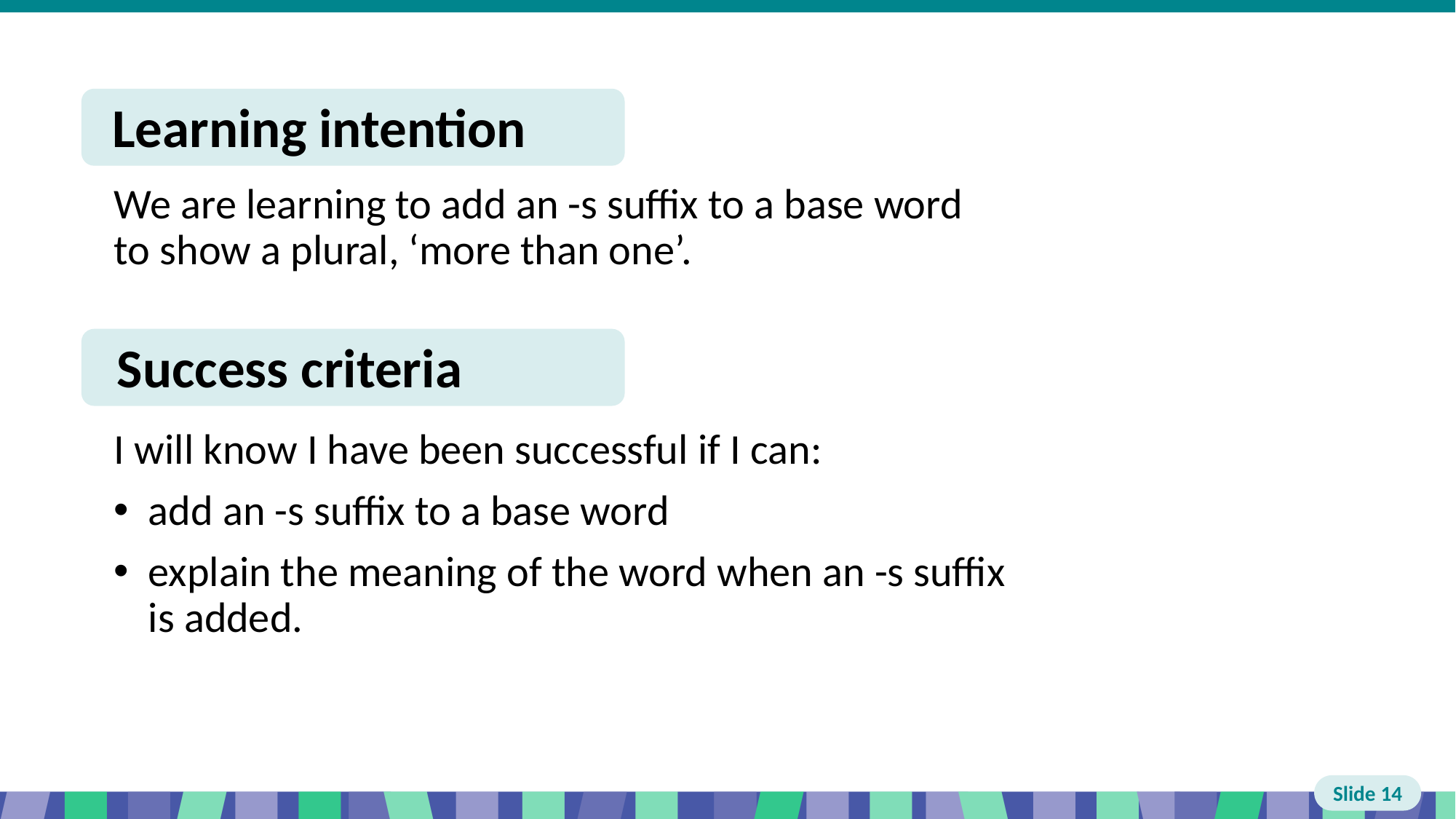

# Slide 14 Learning intention and success criteria
We are learning to add an -s suffix to a base word to show a plural, ‘more than one’.
I will know I have been successful if I can:
add an -s suffix to a base word
explain the meaning of the word when an -s suffix is added.